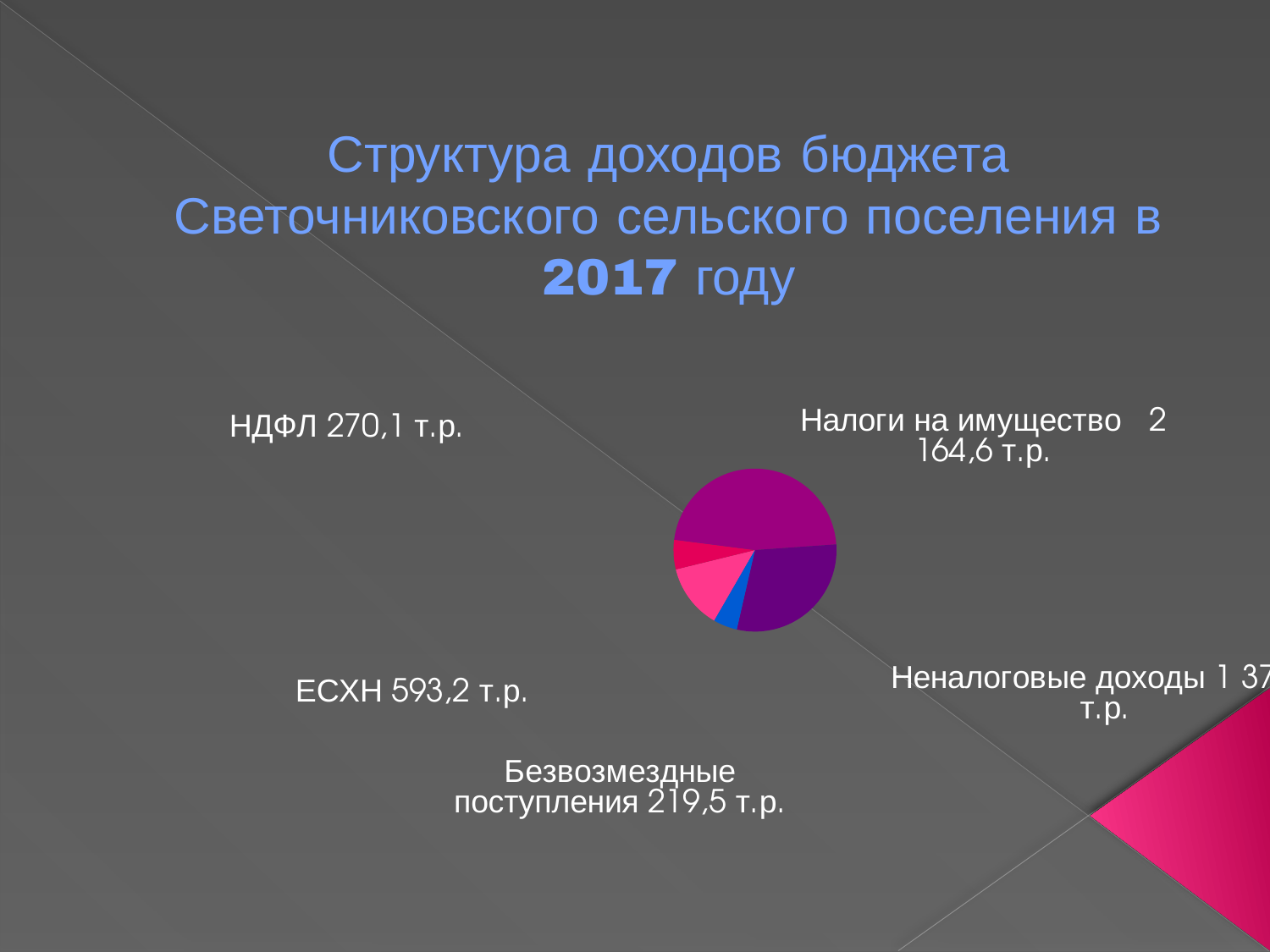

# Структура доходов бюджета Светочниковского сельского поселения в 2017 году

### Chart:

| Category | 2017 год |
|---|---|
| Налоги на совокупный доход | 593.2 |
| Налоги на прибыль, доходы  | 270.1 |
| Налоги на имущество | 2164.6 |
| Остальные налоговые доходы | 1371.3 |
| Безвозмездные поступления | 219.5 |